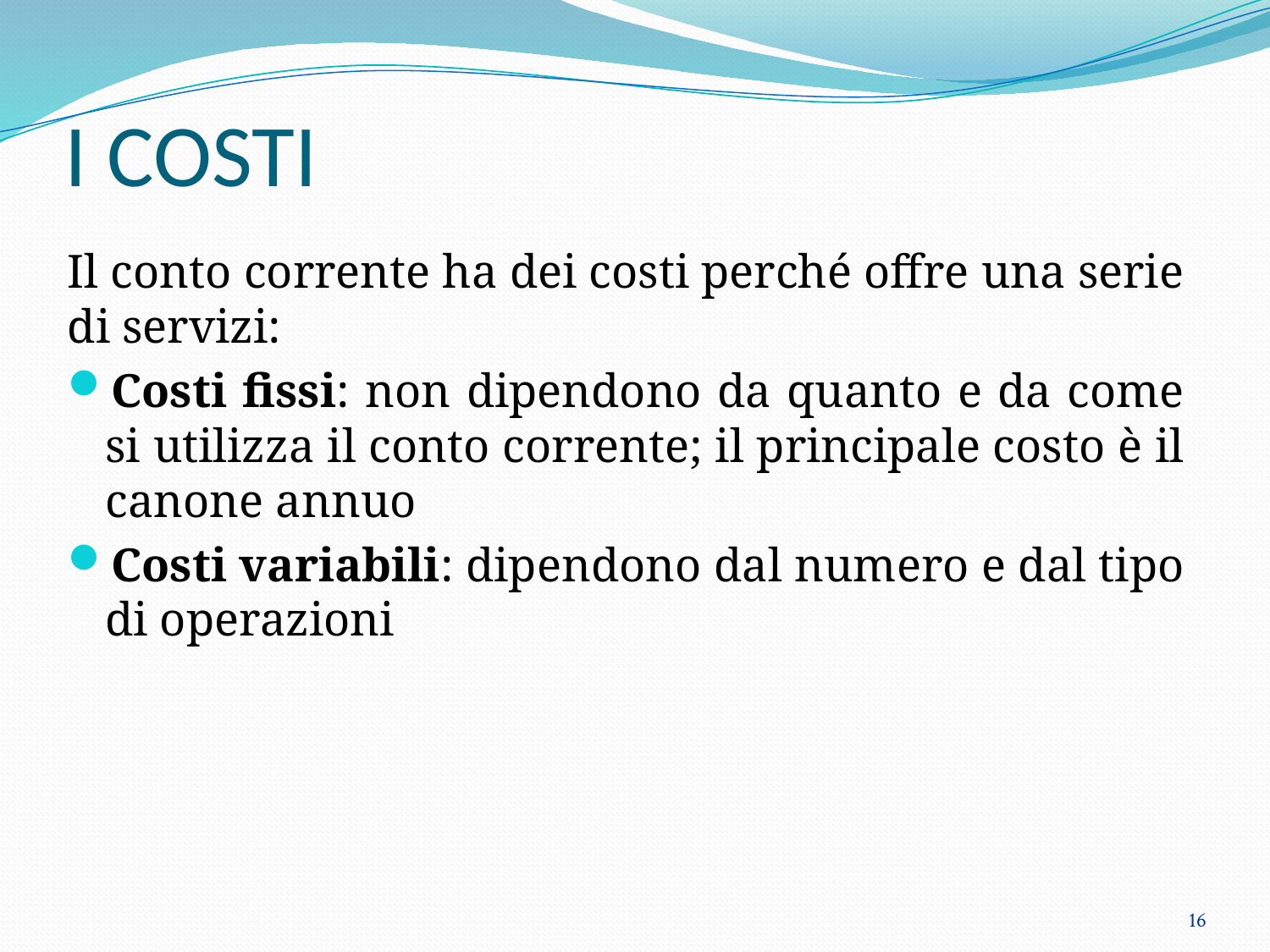

# I COSTI
Il conto corrente ha dei costi perché offre una serie di servizi:
Costi fissi: non dipendono da quanto e da come si utilizza il conto corrente; il principale costo è il canone annuo
Costi variabili: dipendono dal numero e dal tipo di operazioni
16